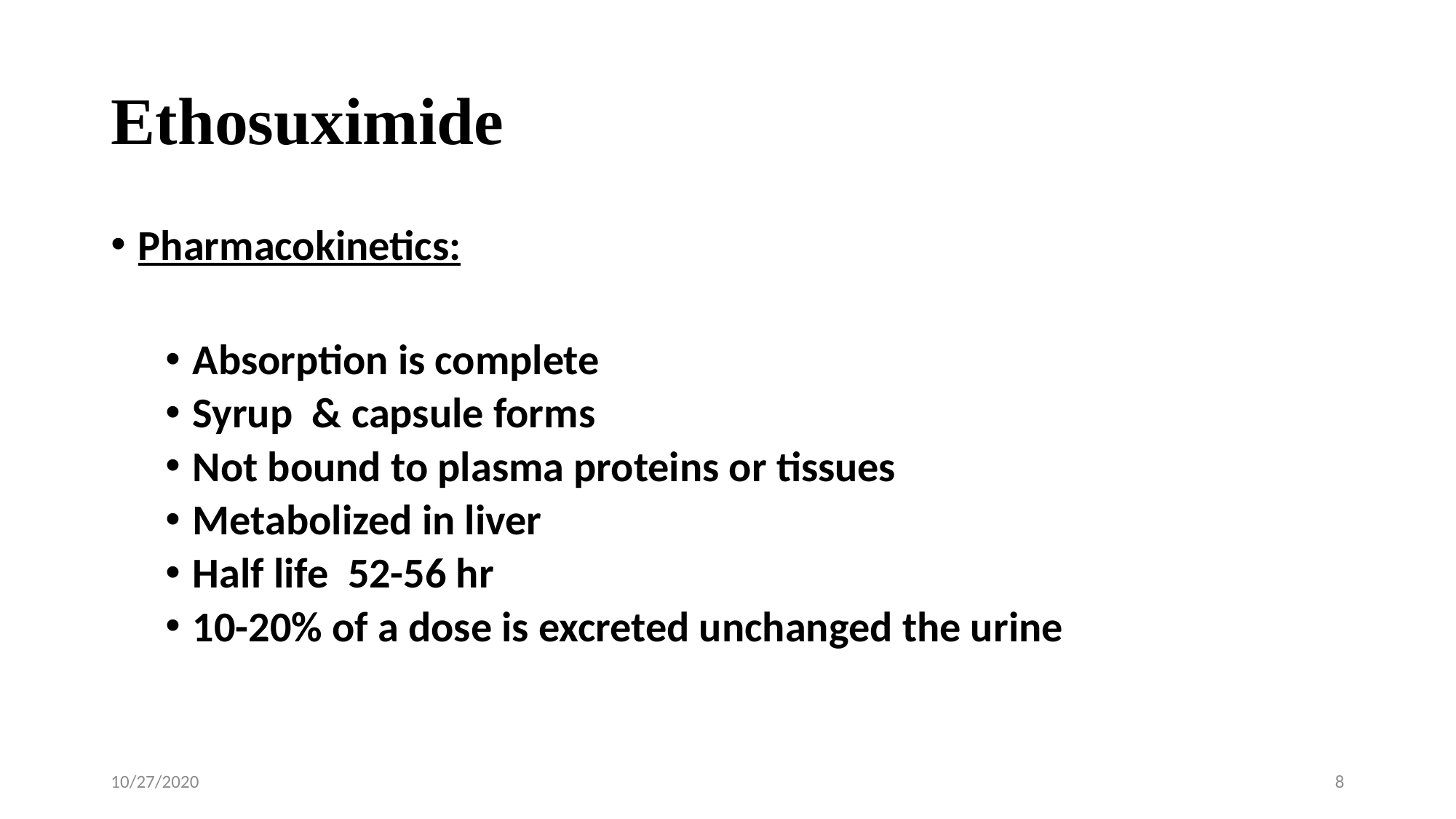

# Ethosuximide
Pharmacokinetics:

Absorption is complete
Syrup  & capsule forms
Not bound to plasma proteins or tissues
Metabolized in liver
Half life  52-56 hr
10-20% of a dose is excreted unchanged the urine

10/27/2020
8